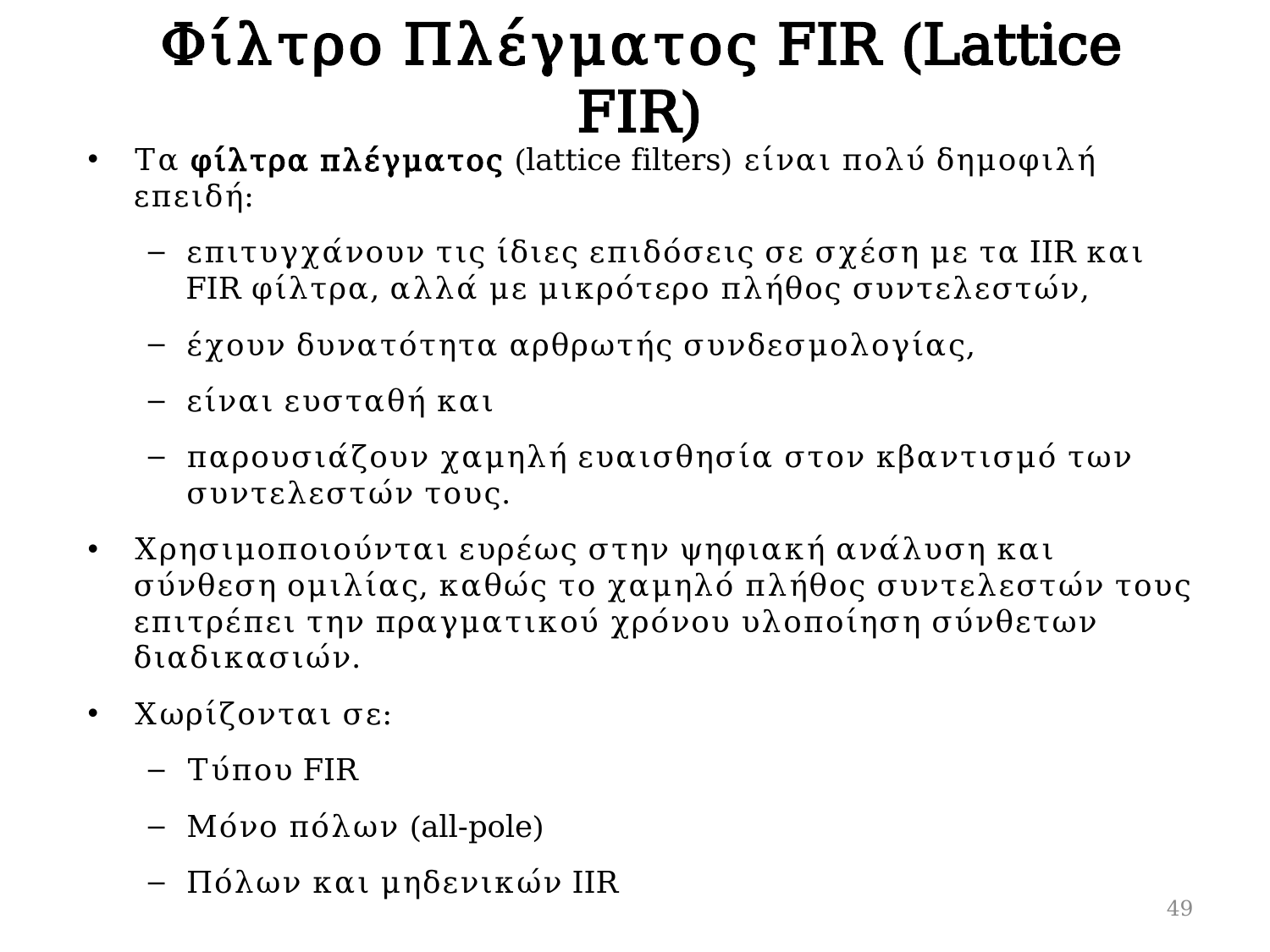

# Φίλτρο Πλέγματος FIR (Lattice FIR)
Τα φίλτρα πλέγματος (lattice filters) είναι πολύ δημοφιλή επειδή:
επιτυγχάνουν τις ίδιες επιδόσεις σε σχέση με τα IIR και FIR φίλτρα, αλλά με μικρότερο πλήθος συντελεστών,
έχουν δυνατότητα αρθρωτής συνδεσμολογίας,
είναι ευσταθή και
παρουσιάζουν χαμηλή ευαισθησία στον κβαντισμό των συντελεστών τους.
Χρησιμοποιούνται ευρέως στην ψηφιακή ανάλυση και σύνθεση ομιλίας, καθώς το χαμηλό πλήθος συντελεστών τους επιτρέπει την πραγματικού χρόνου υλοποίηση σύνθετων διαδικασιών.
Χωρίζονται σε:
Τύπου FIR
Μόνο πόλων (all-pole)
Πόλων και μηδενικών IIR
49